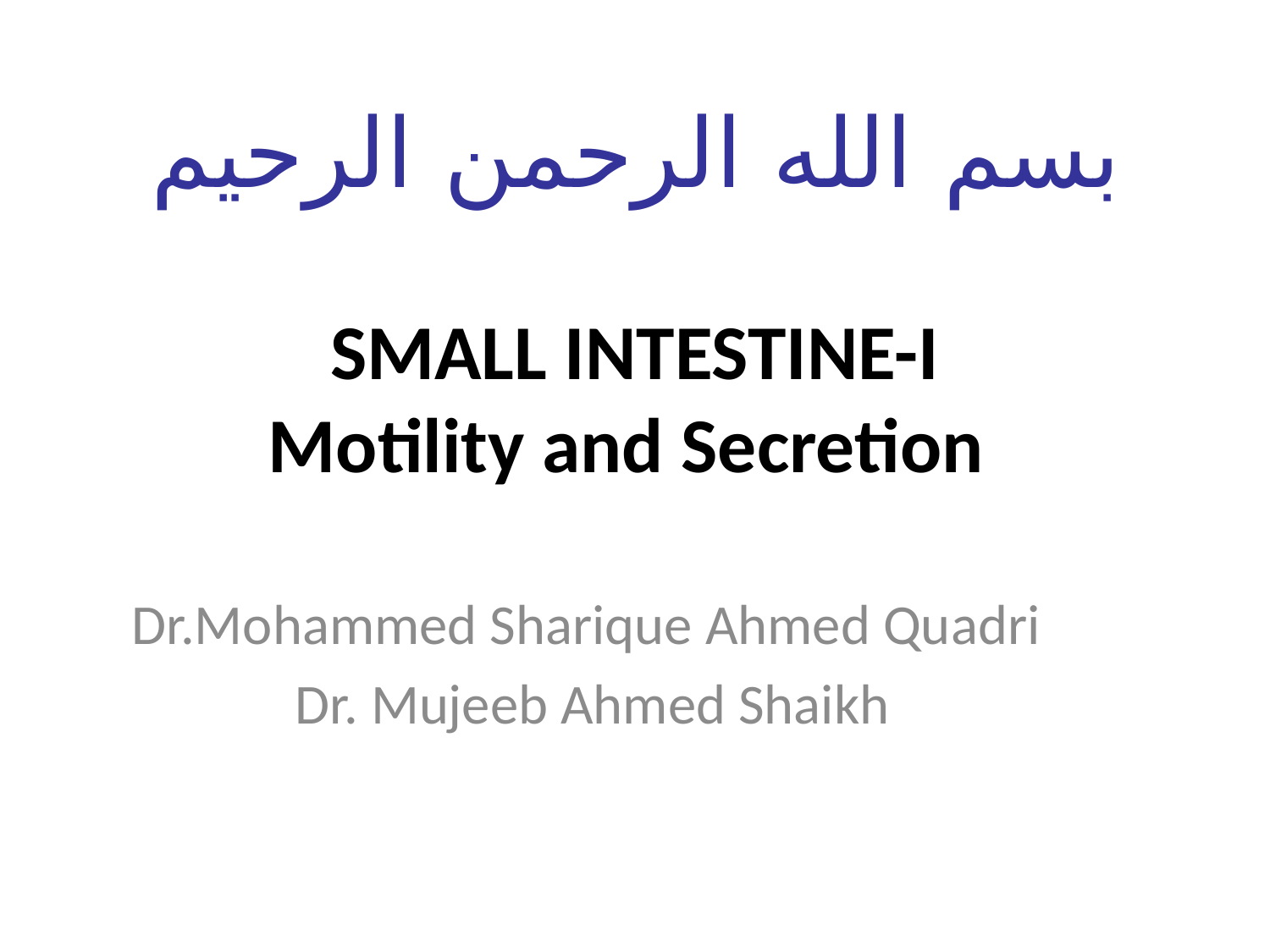

بسم الله الرحمن الرحيم
# SMALL INTESTINE-I Motility and Secretion
Dr.Mohammed Sharique Ahmed Quadri
Dr. Mujeeb Ahmed Shaikh